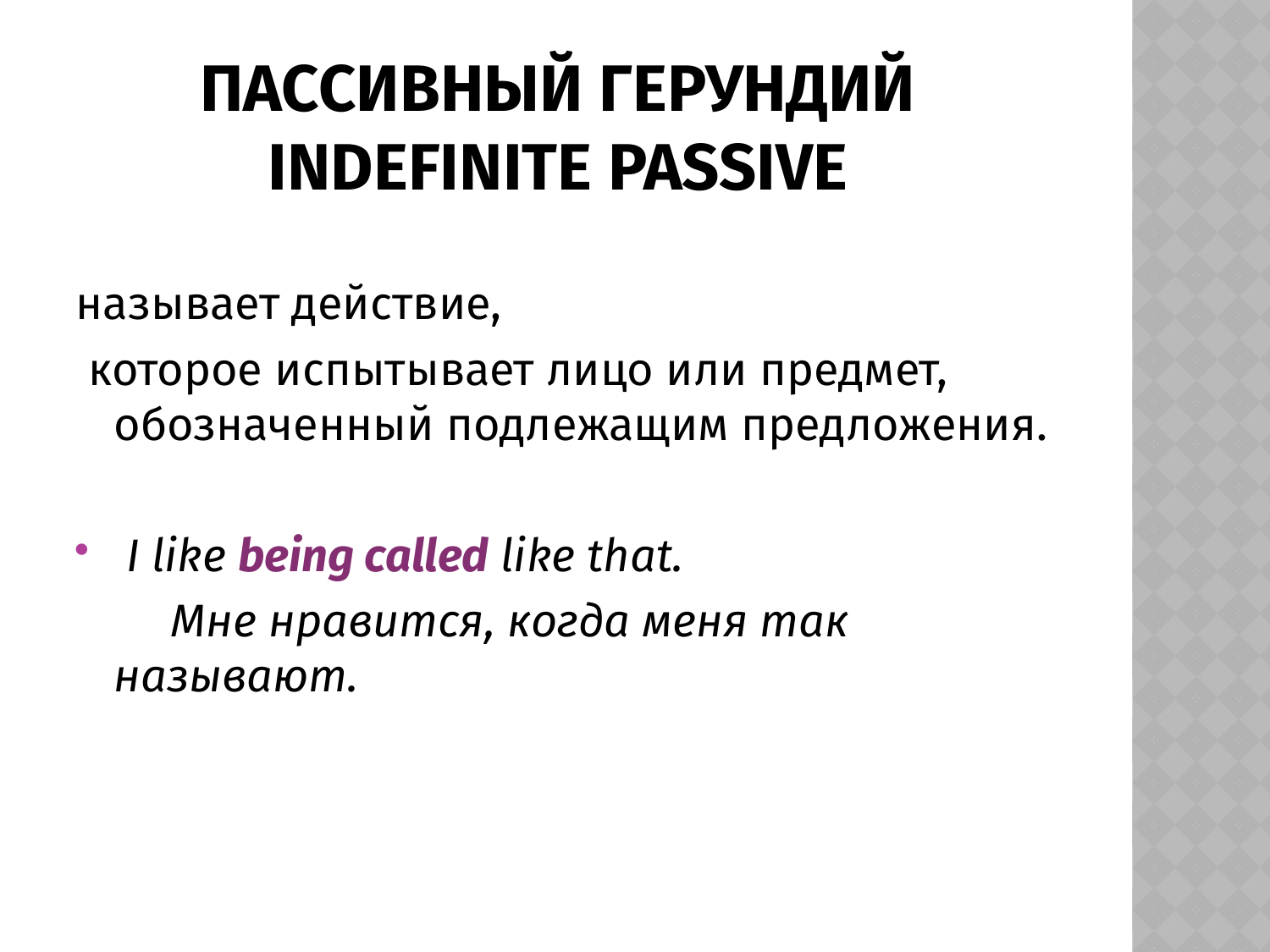

# Пассивный герундий Indefinite Passive
называет действие,
 которое испытывает лицо или предмет, обозначенный подлежащим предложения.

 I like being called like that.
        Мне нравится, когда меня так называют.